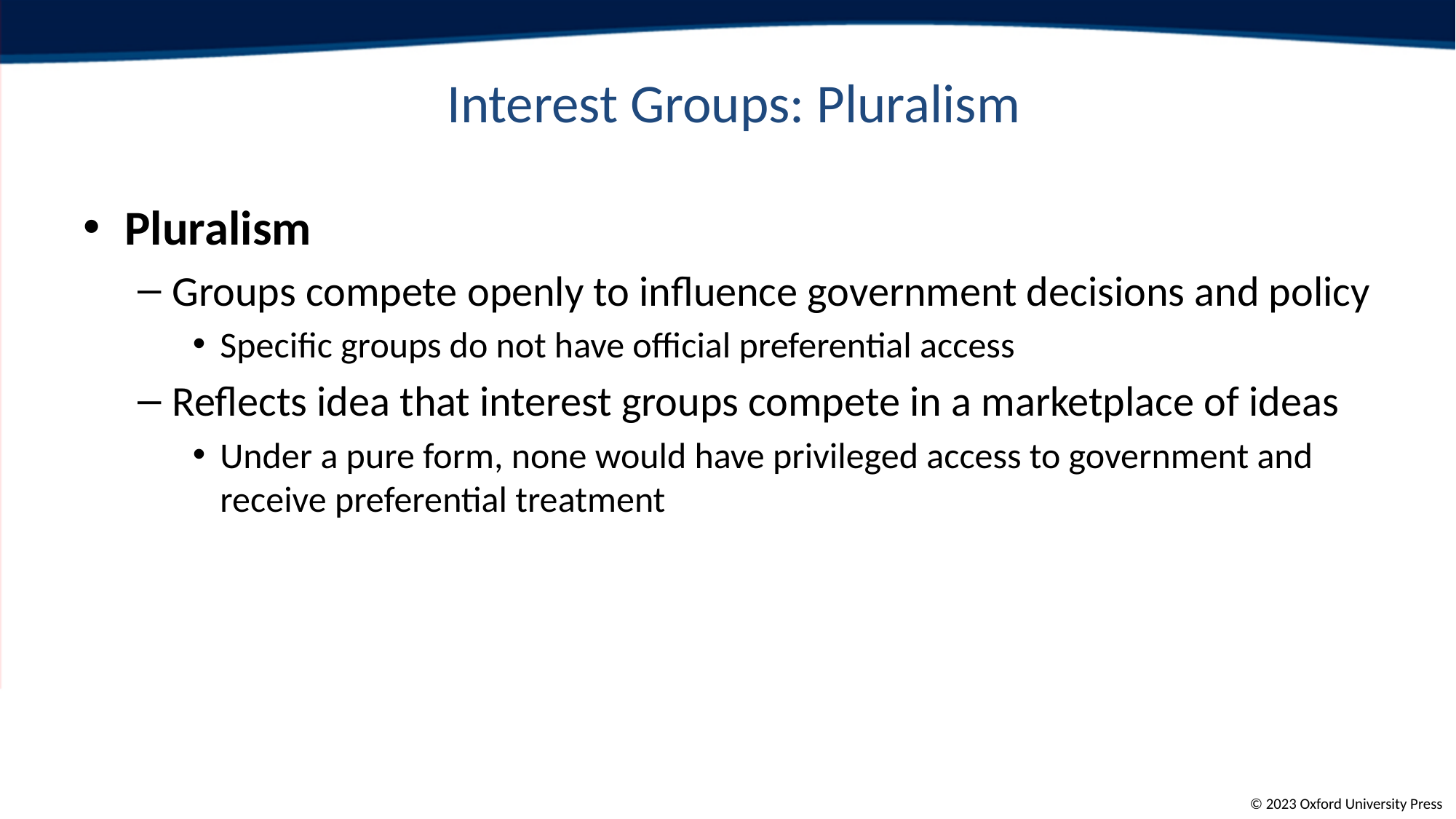

# Interest Groups: Pluralism
Pluralism
Groups compete openly to influence government decisions and policy
Specific groups do not have official preferential access
Reflects idea that interest groups compete in a marketplace of ideas
Under a pure form, none would have privileged access to government and receive preferential treatment